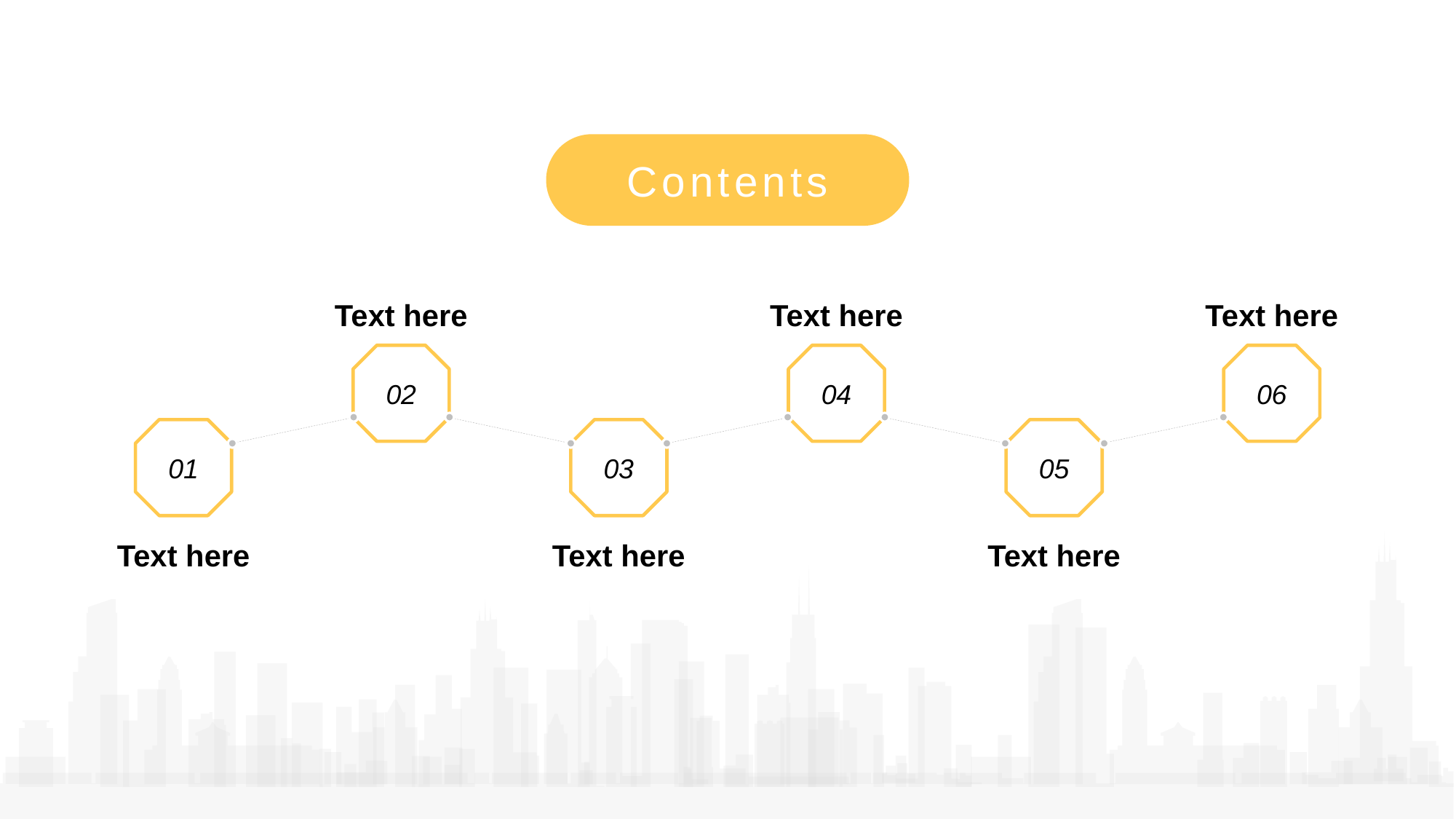

Contents
Text here
Text here
Text here
02
04
06

01
03
05

Text here
Text here
Text here